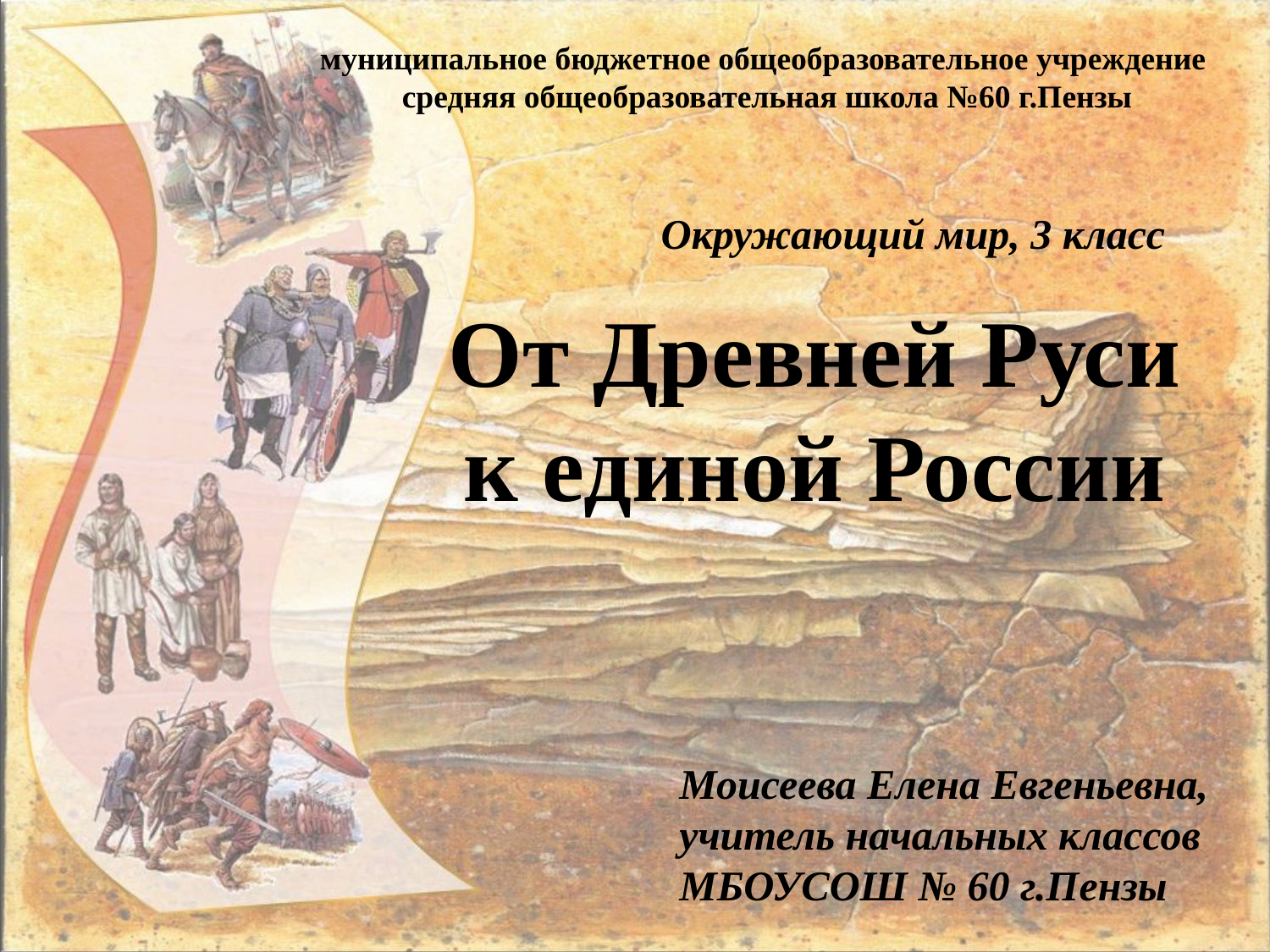

муниципальное бюджетное общеобразовательное учреждение
средняя общеобразовательная школа №60 г.Пензы
Окружающий мир, 3 класс
От Древней Руси к единой России
Моисеева Елена Евгеньевна,
учитель начальных классов МБОУСОШ № 60 г.Пензы